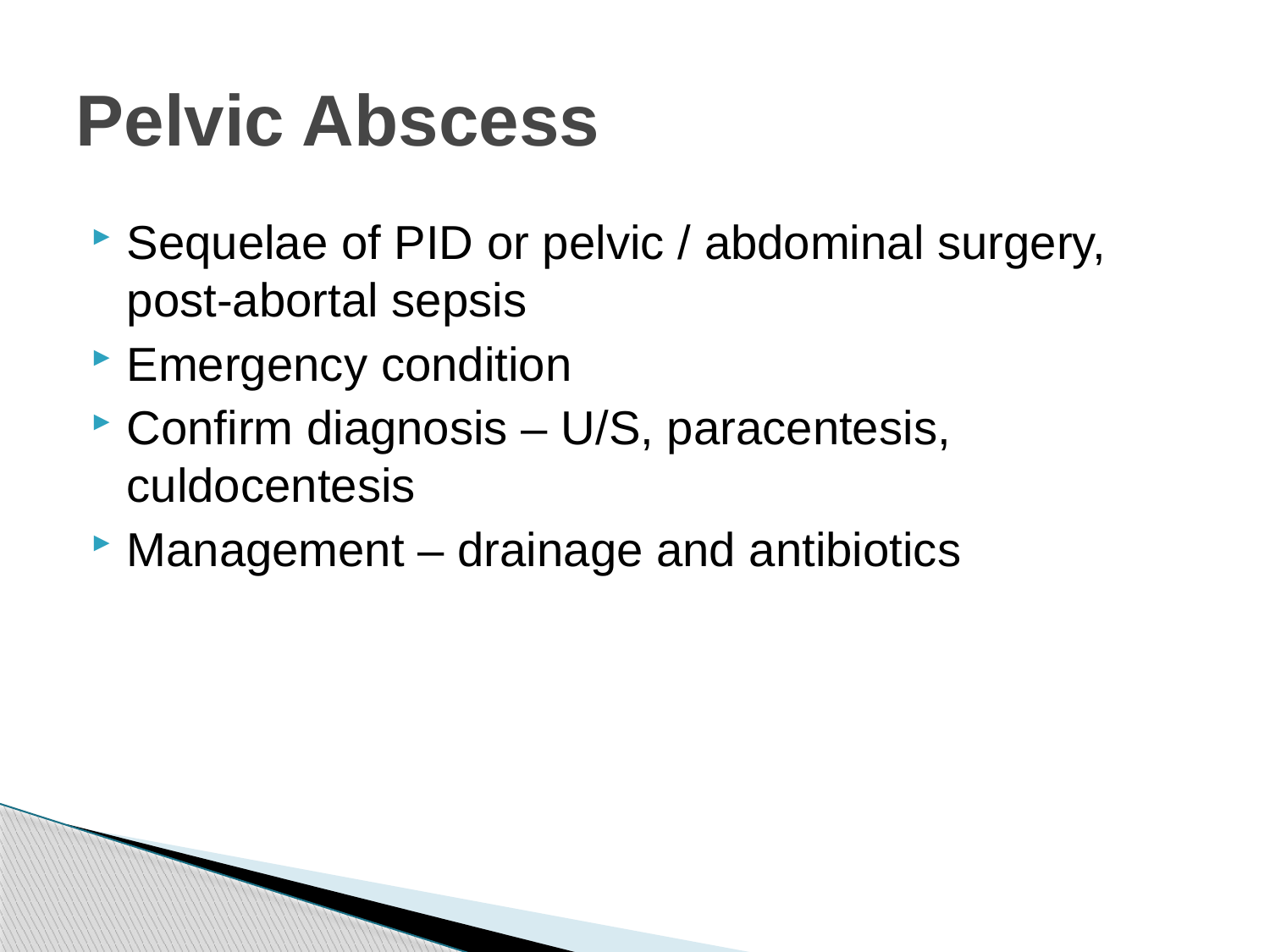

# Pelvic Abscess
Sequelae of PID or pelvic / abdominal surgery, post-abortal sepsis
Emergency condition
Confirm diagnosis – U/S, paracentesis, culdocentesis
Management – drainage and antibiotics